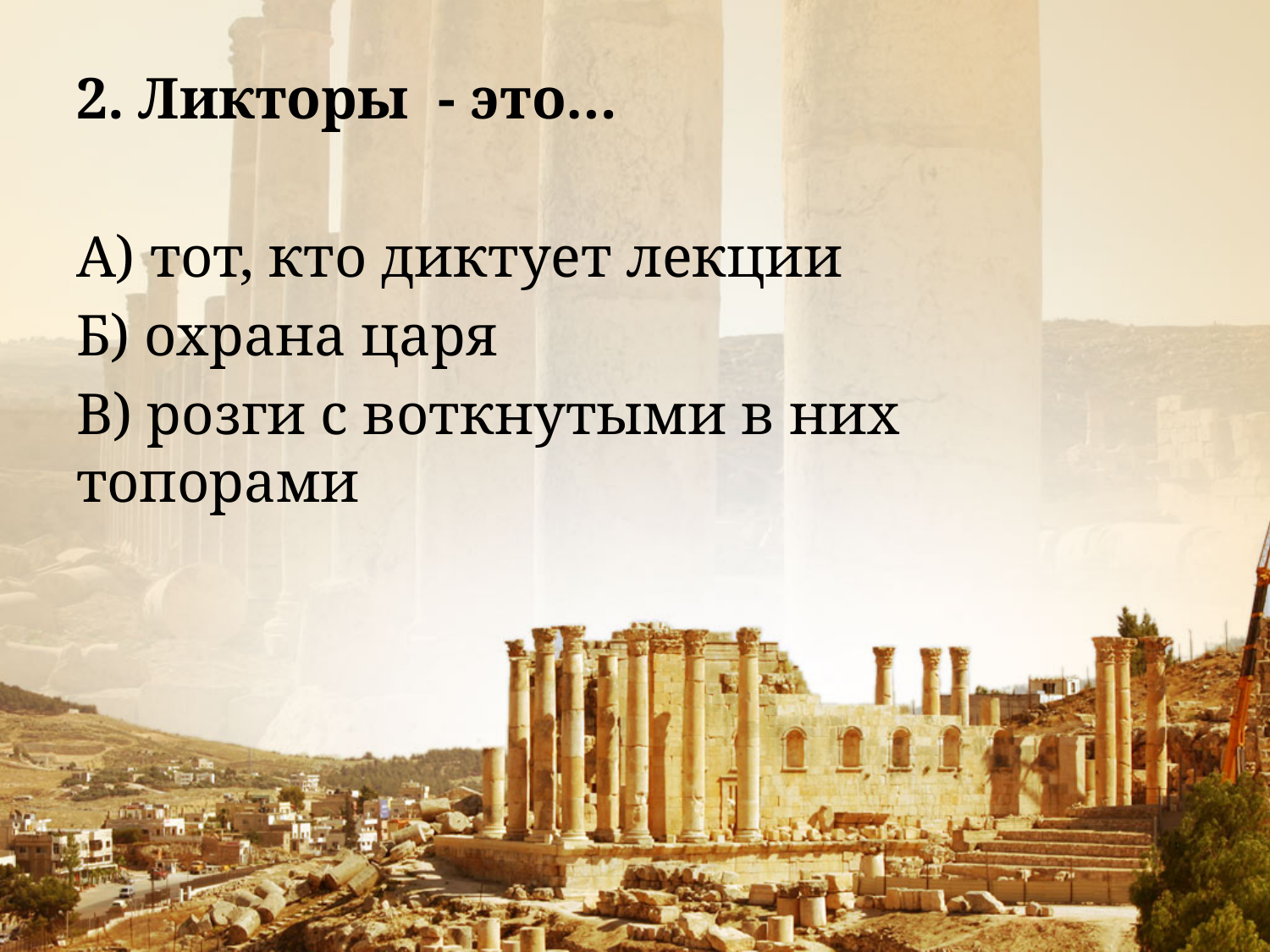

#
2. Ликторы  - это…

А) тот, кто диктует лекции
Б) охрана царя
В) розги с воткнутыми в них топорами